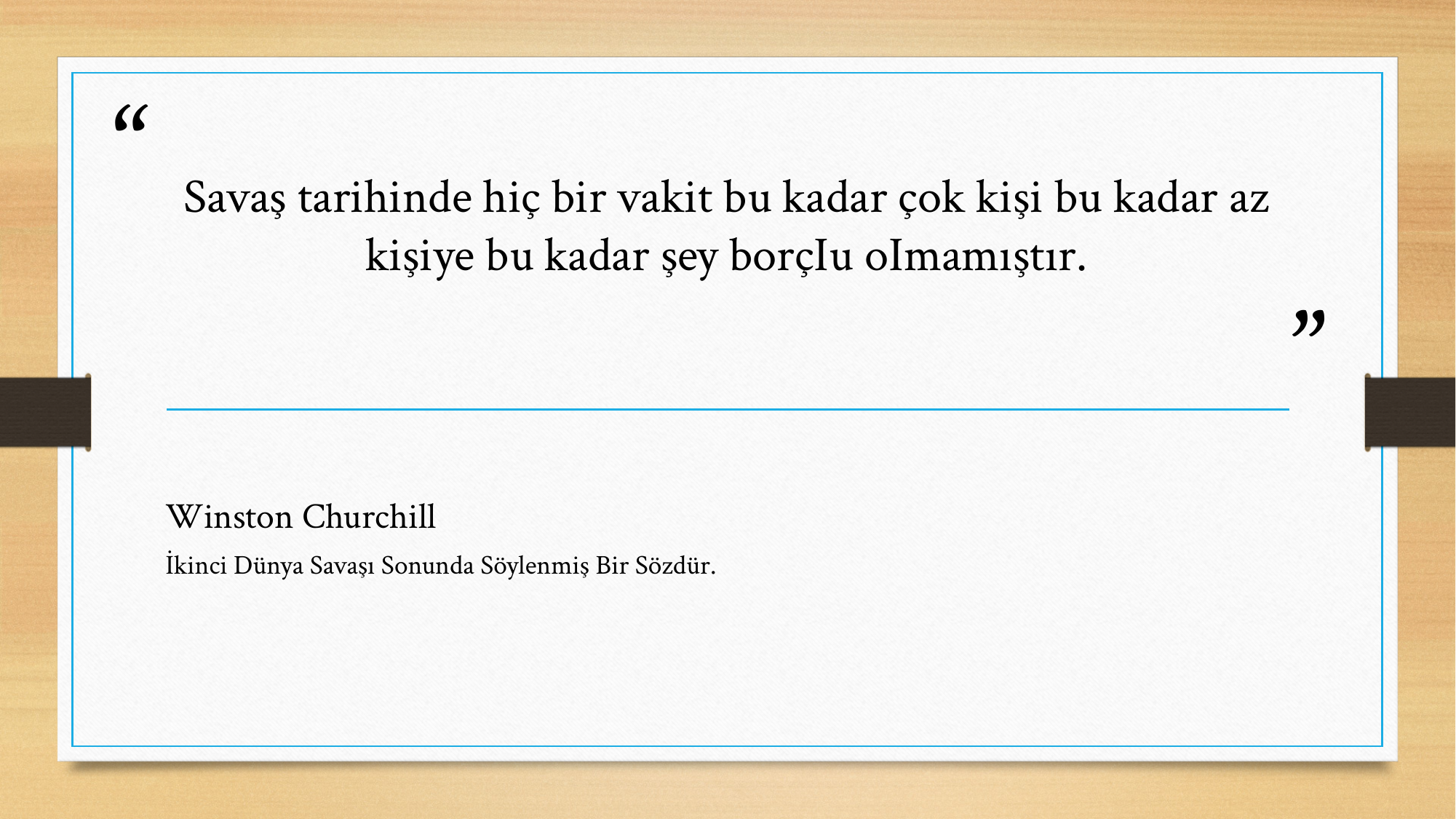

# Savaş tarihinde hiç bir vakit bu kadar çok kişi bu kadar az kişiye bu kadar şey borçIu oImamıştır.
Winston Churchill
İkinci Dünya Savaşı Sonunda Söylenmiş Bir Sözdür.